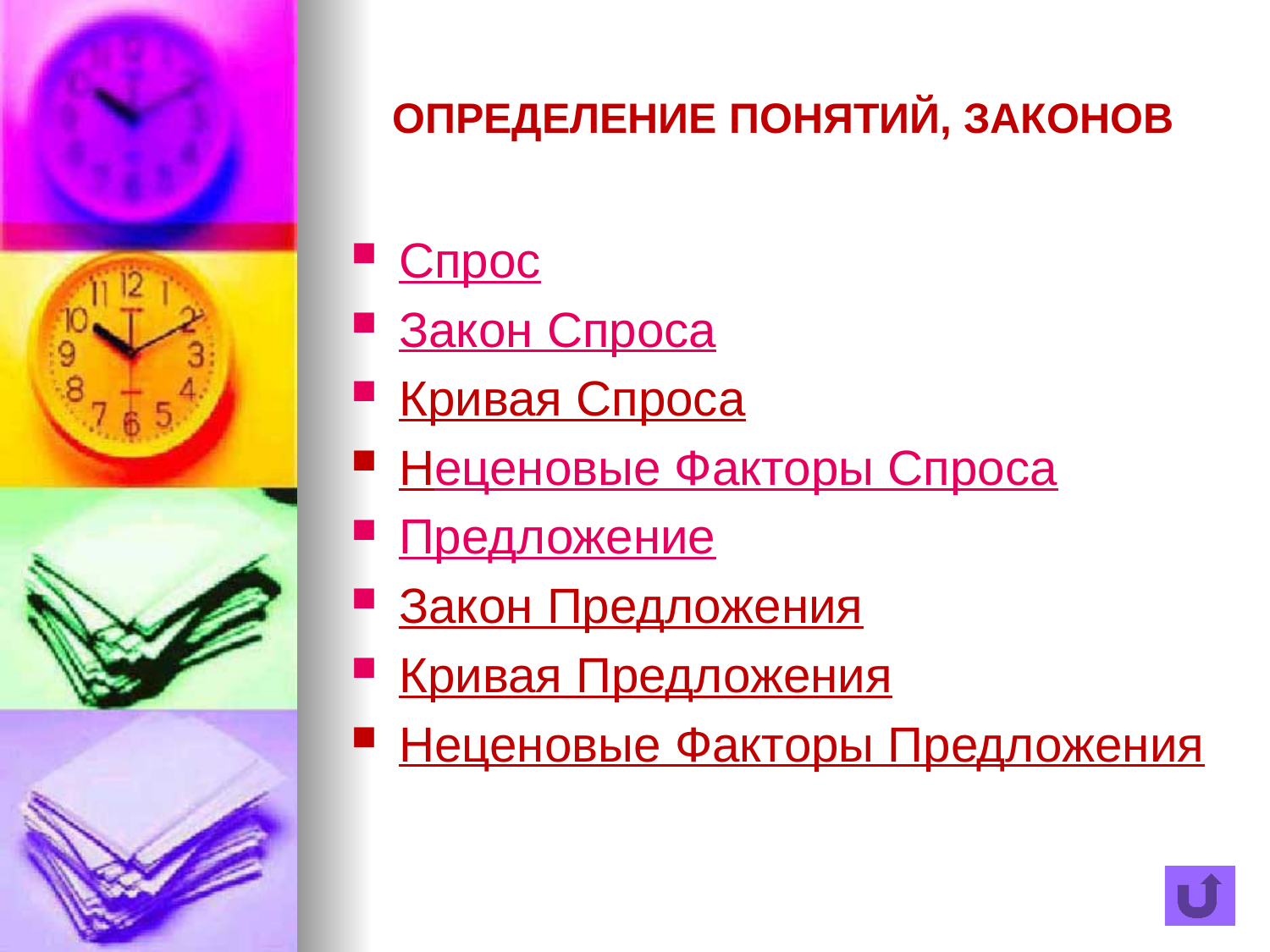

# ОПРЕДЕЛЕНИЕ ПОНЯТИЙ, ЗАКОНОВ
Спрос
Закон Спроса
Кривая Спроса
Неценовые Факторы Спроса
Предложение
Закон Предложения
Кривая Предложения
Неценовые Факторы Предложения